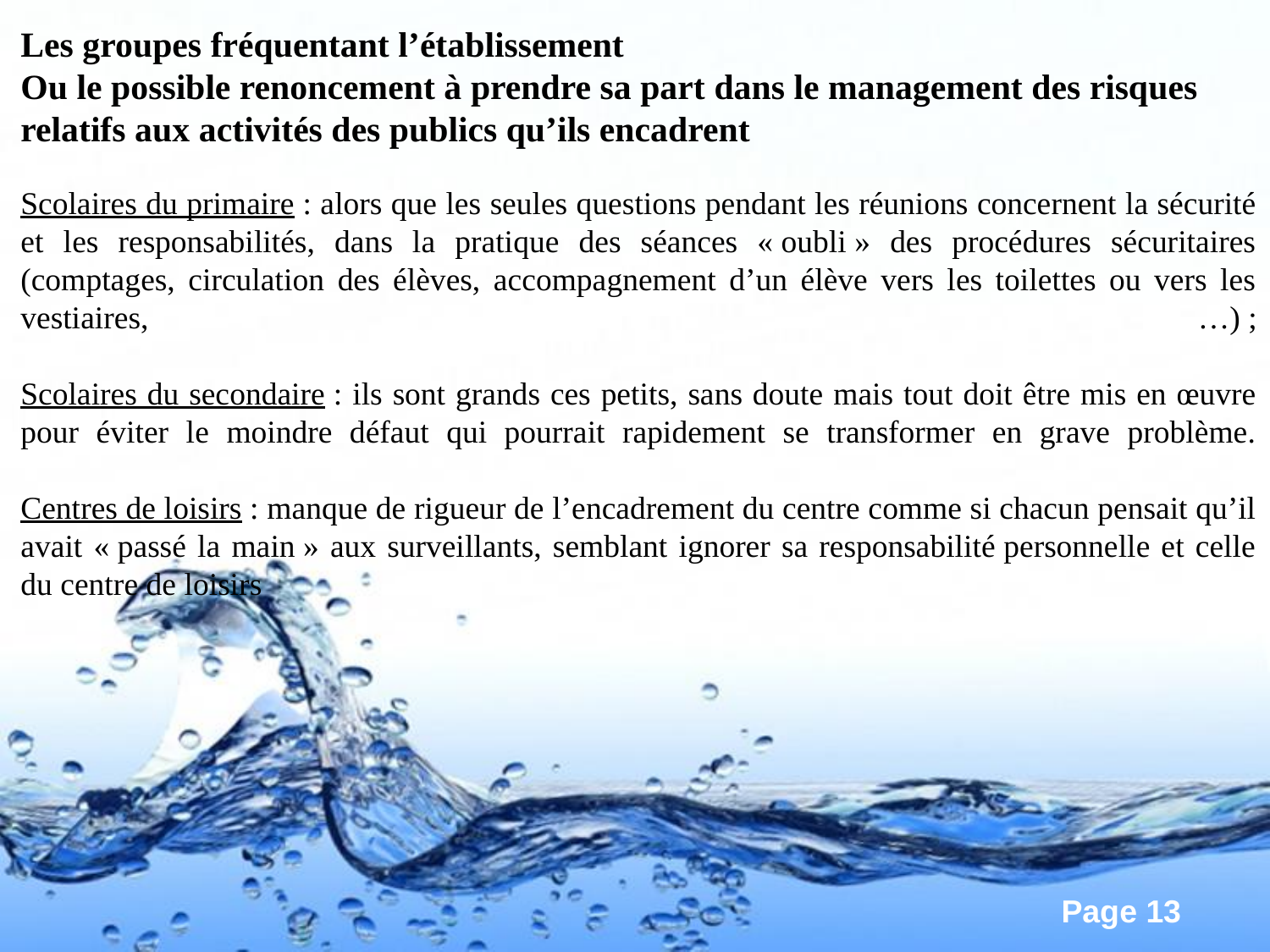

Les groupes fréquentant l’établissement
Ou le possible renoncement à prendre sa part dans le management des risques relatifs aux activités des publics qu’ils encadrent

Scolaires du primaire : alors que les seules questions pendant les réunions concernent la sécurité et les responsabilités, dans la pratique des séances « oubli » des procédures sécuritaires (comptages, circulation des élèves, accompagnement d’un élève vers les toilettes ou vers les vestiaires, …) ;
Scolaires du secondaire : ils sont grands ces petits, sans doute mais tout doit être mis en œuvre pour éviter le moindre défaut qui pourrait rapidement se transformer en grave problème.
Centres de loisirs : manque de rigueur de l’encadrement du centre comme si chacun pensait qu’il avait « passé la main » aux surveillants, semblant ignorer sa responsabilité personnelle et celle du centre de loisirs